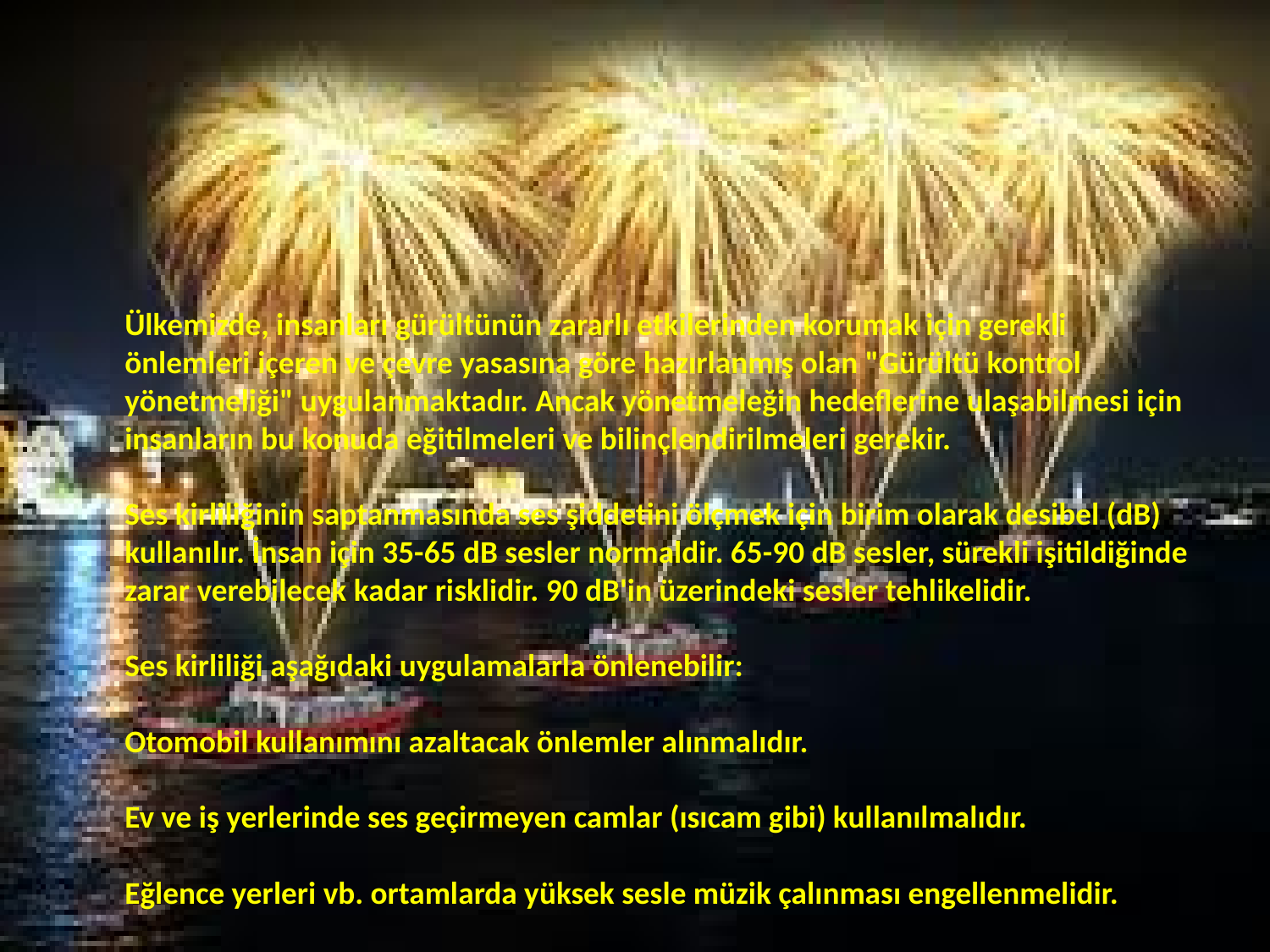

#
Ülkemizde, insanları gürültünün zararlı etkilerinden korumak için gerekli önlemleri içeren ve çevre yasasına göre hazırlanmış olan "Gürültü kontrol yönetmeliği" uygulanmaktadır. Ancak yönetmeleğin hedeflerine ulaşabilmesi için insanların bu konuda eğitilmeleri ve bilinçlendirilmeleri gerekir.
Ses kirliliğinin saptanmasında ses şiddetini ölçmek için birim olarak desibel (dB) kullanılır. İnsan için 35-65 dB sesler normaldir. 65-90 dB sesler, sürekli işitildiğinde zarar verebilecek kadar risklidir. 90 dB'in üzerindeki sesler tehlikelidir.
Ses kirliliği aşağıdaki uygulamalarla önlenebilir:
Otomobil kullanımını azaltacak önlemler alınmalıdır.
Ev ve iş yerlerinde ses geçirmeyen camlar (ısıcam gibi) kullanılmalıdır.
Eğlence yerleri vb. ortamlarda yüksek sesle müzik çalınması engellenmelidir.
Gürültü yapan kuruluşlar, şehirlerin dışında kurulmalıdır.